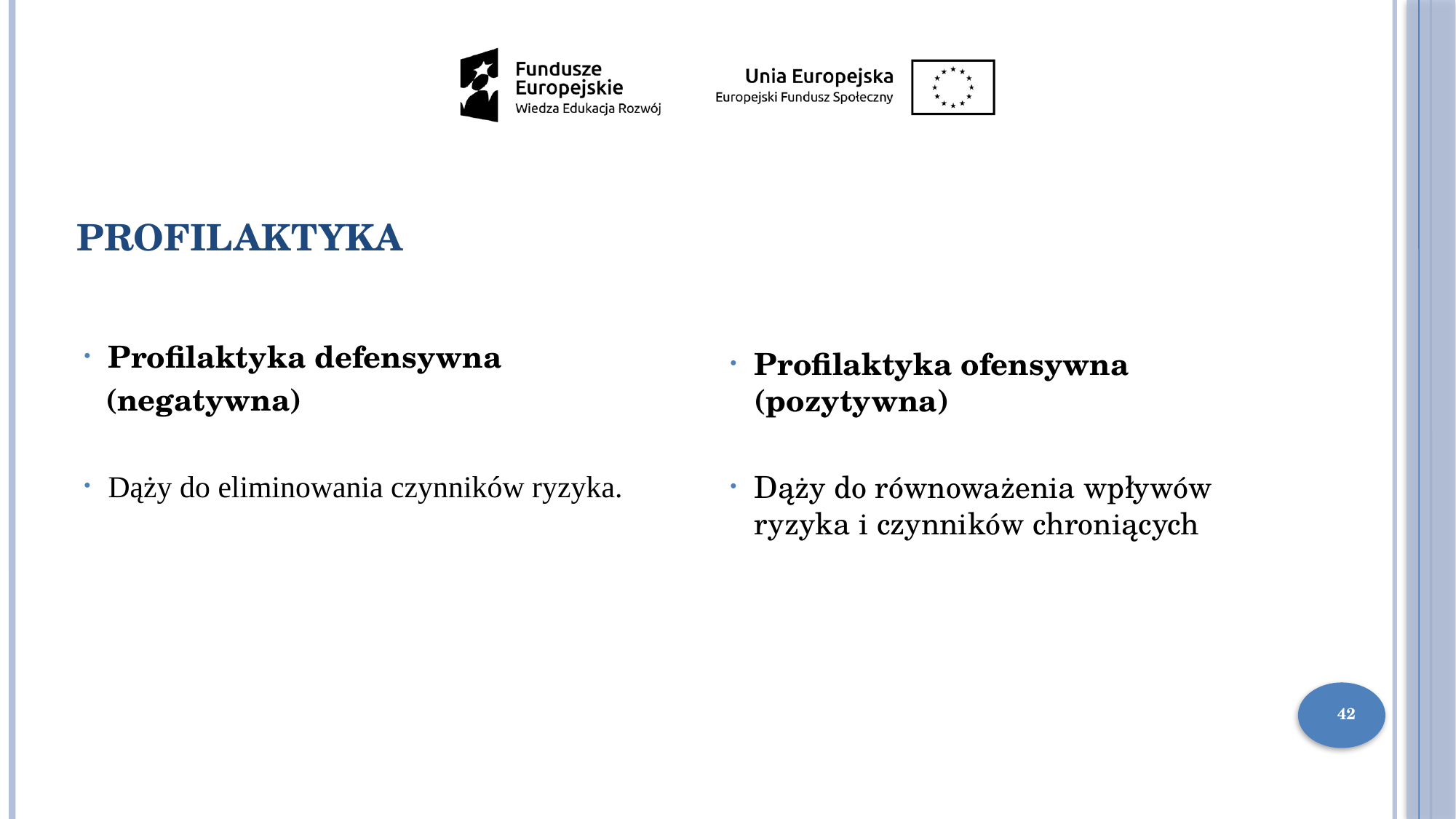

PROFILAKTYKA
Profilaktyka defensywna
(negatywna)

Dąży do eliminowania czynników ryzyka.
Profilaktyka ofensywna (pozytywna)

Dąży do równoważenia wpływów  ryzyka i czynników chroniących
42